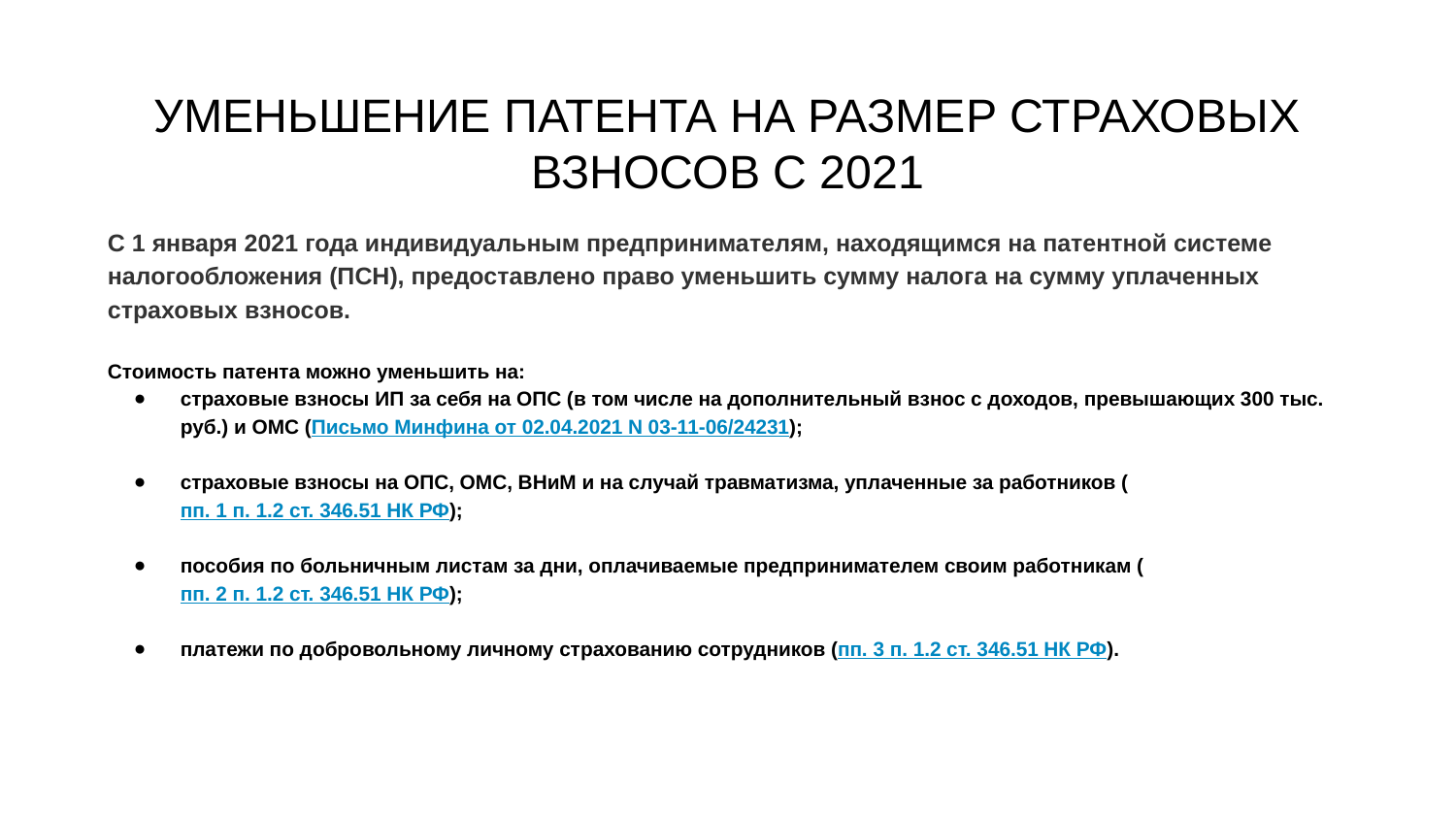

# УМЕНЬШЕНИЕ ПАТЕНТА НА РАЗМЕР СТРАХОВЫХ ВЗНОСОВ С 2021
С 1 января 2021 года индивидуальным предпринимателям, находящимся на патентной системе налогообложения (ПСН), предоставлено право уменьшить сумму налога на сумму уплаченных страховых взносов.
Стоимость патента можно уменьшить на:
страховые взносы ИП за себя на ОПС (в том числе на дополнительный взнос с доходов, превышающих 300 тыс. руб.) и ОМС (Письмо Минфина от 02.04.2021 N 03-11-06/24231);

страховые взносы на ОПС, ОМС, ВНиМ и на случай травматизма, уплаченные за работников (пп. 1 п. 1.2 ст. 346.51 НК РФ);

пособия по больничным листам за дни, оплачиваемые предпринимателем своим работникам (пп. 2 п. 1.2 ст. 346.51 НК РФ);

платежи по добровольному личному страхованию сотрудников (пп. 3 п. 1.2 ст. 346.51 НК РФ).